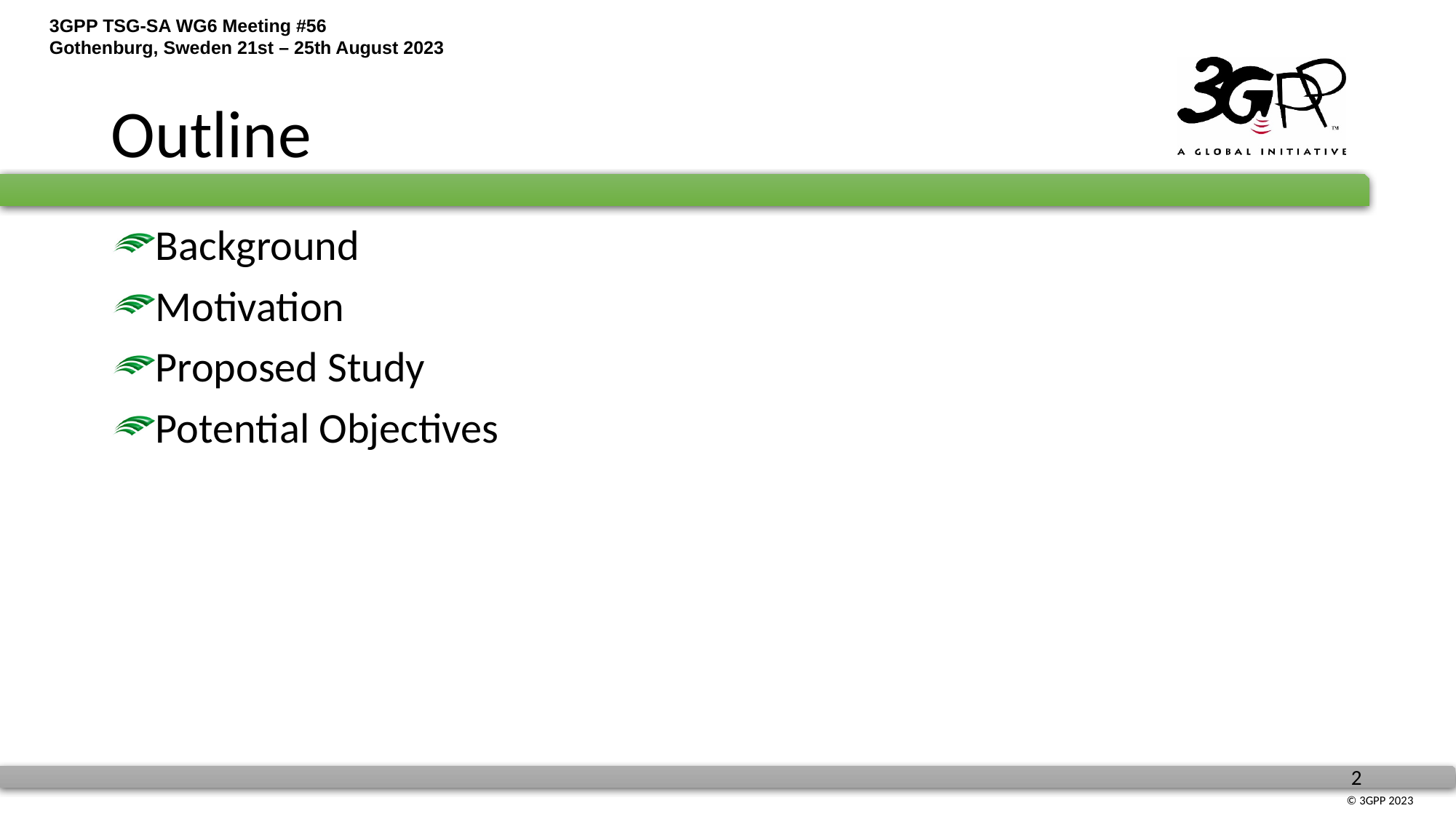

# Outline
Background
Motivation
Proposed Study
Potential Objectives